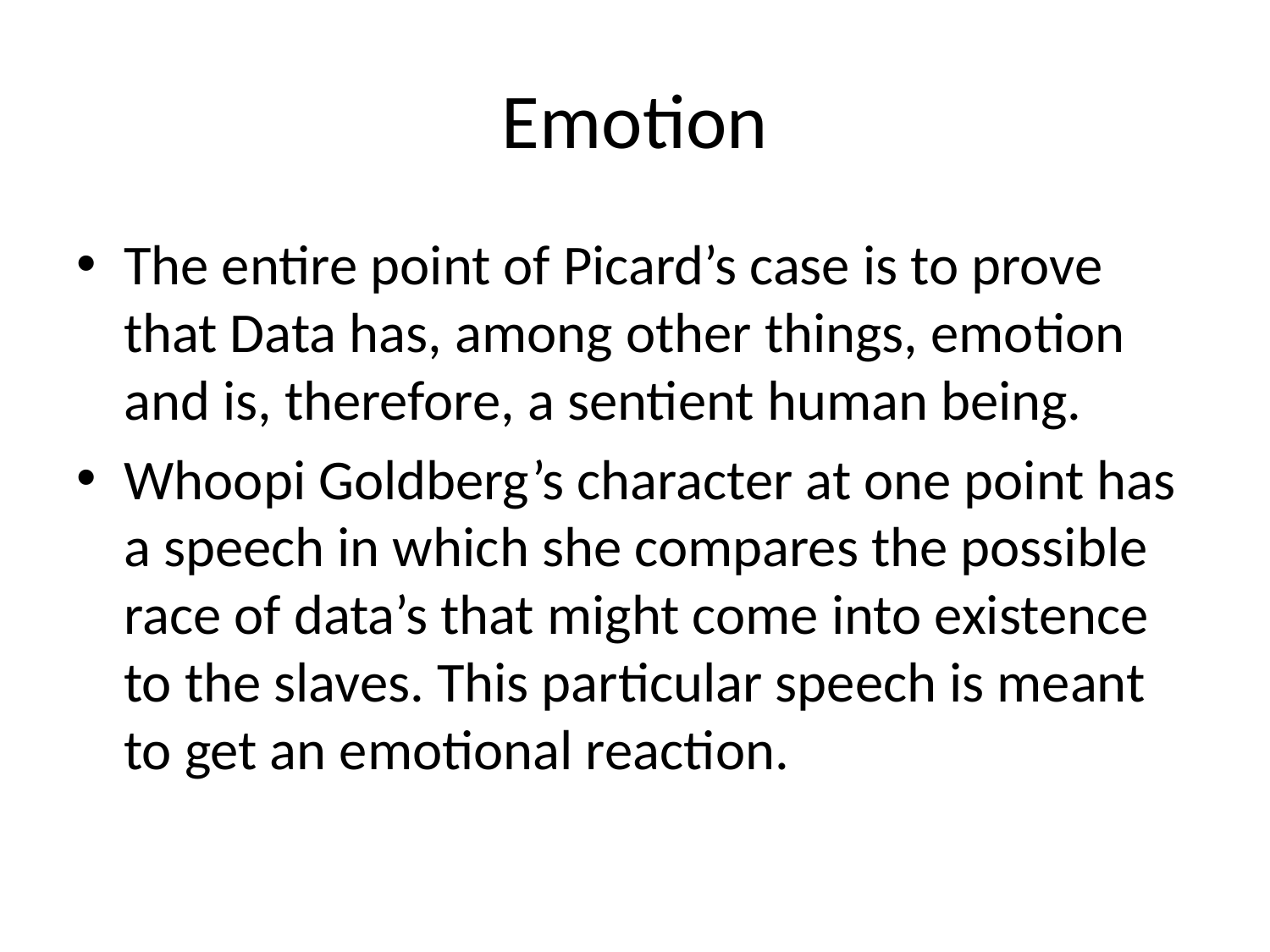

# Emotion
The entire point of Picard’s case is to prove that Data has, among other things, emotion and is, therefore, a sentient human being.
Whoopi Goldberg’s character at one point has a speech in which she compares the possible race of data’s that might come into existence to the slaves. This particular speech is meant to get an emotional reaction.